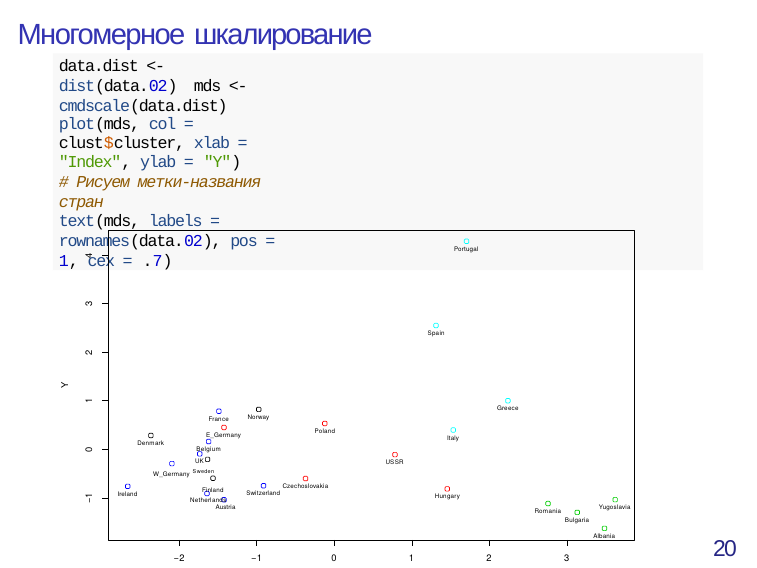

# Многомерное шкалирование
data.dist <- dist(data.02)  mds <- cmdscale(data.dist)
plot(mds, col = clust$cluster, xlab = "Index", ylab = "Y")
# Рисуем метки-названия стран
text(mds, labels = rownames(data.02), pos = 1, cex = .7)

Portugal
4
3
Spain
2
Y
1
Greece
Norway
France
Poland
E_Germany

Belgium
Italy
Denmark
0
UK
W_Germany Sweden
Finland
USSR
Czechoslovakia
Switzerland
Ireland
−1
Hungary
Netherlands
Austria
Yugoslavia
Romania
Bulgaria
Albania
20
−2
−1
0
1
2
3